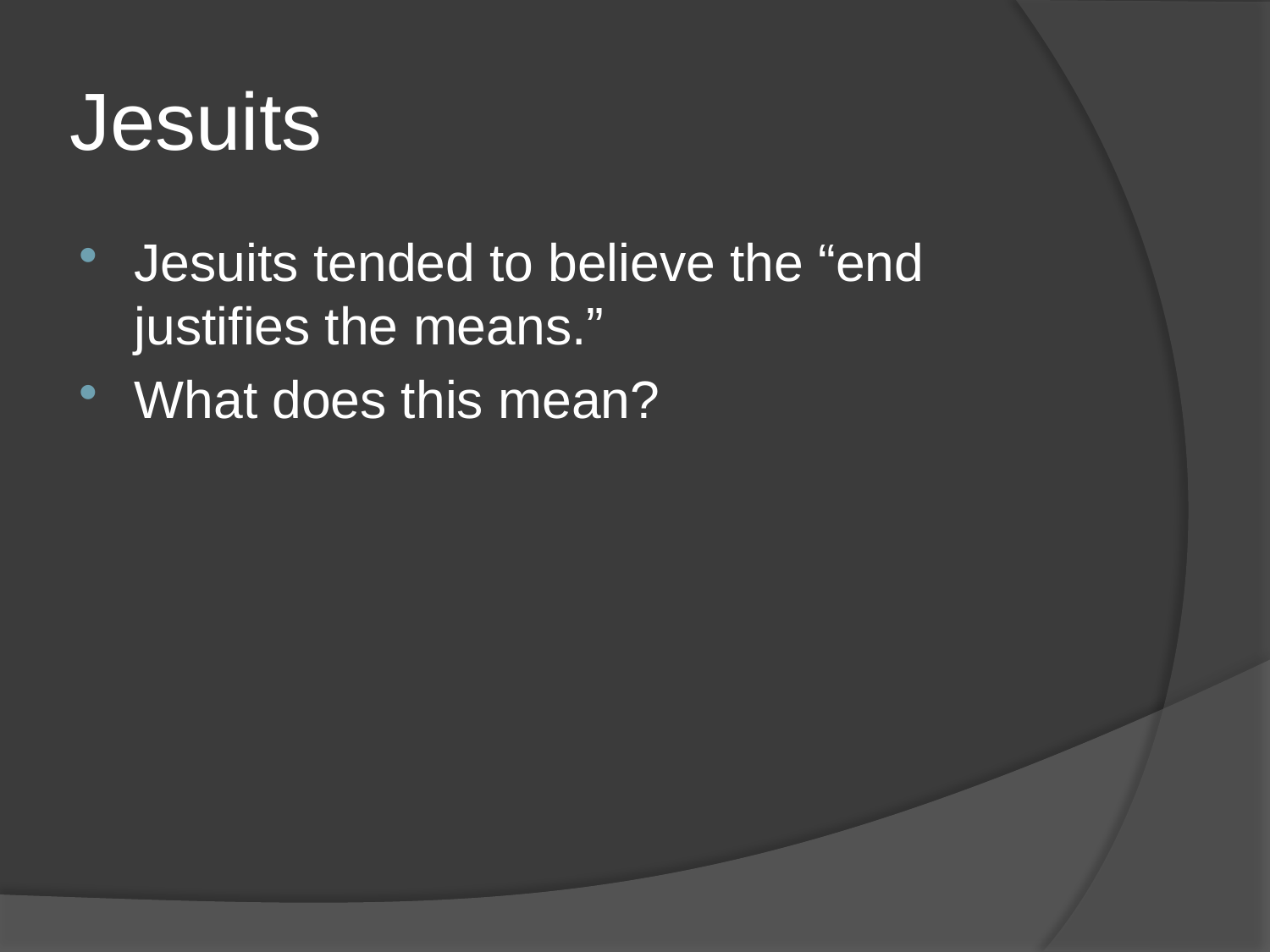

# Jesuits
Jesuits tended to believe the “end justifies the means.”
What does this mean?